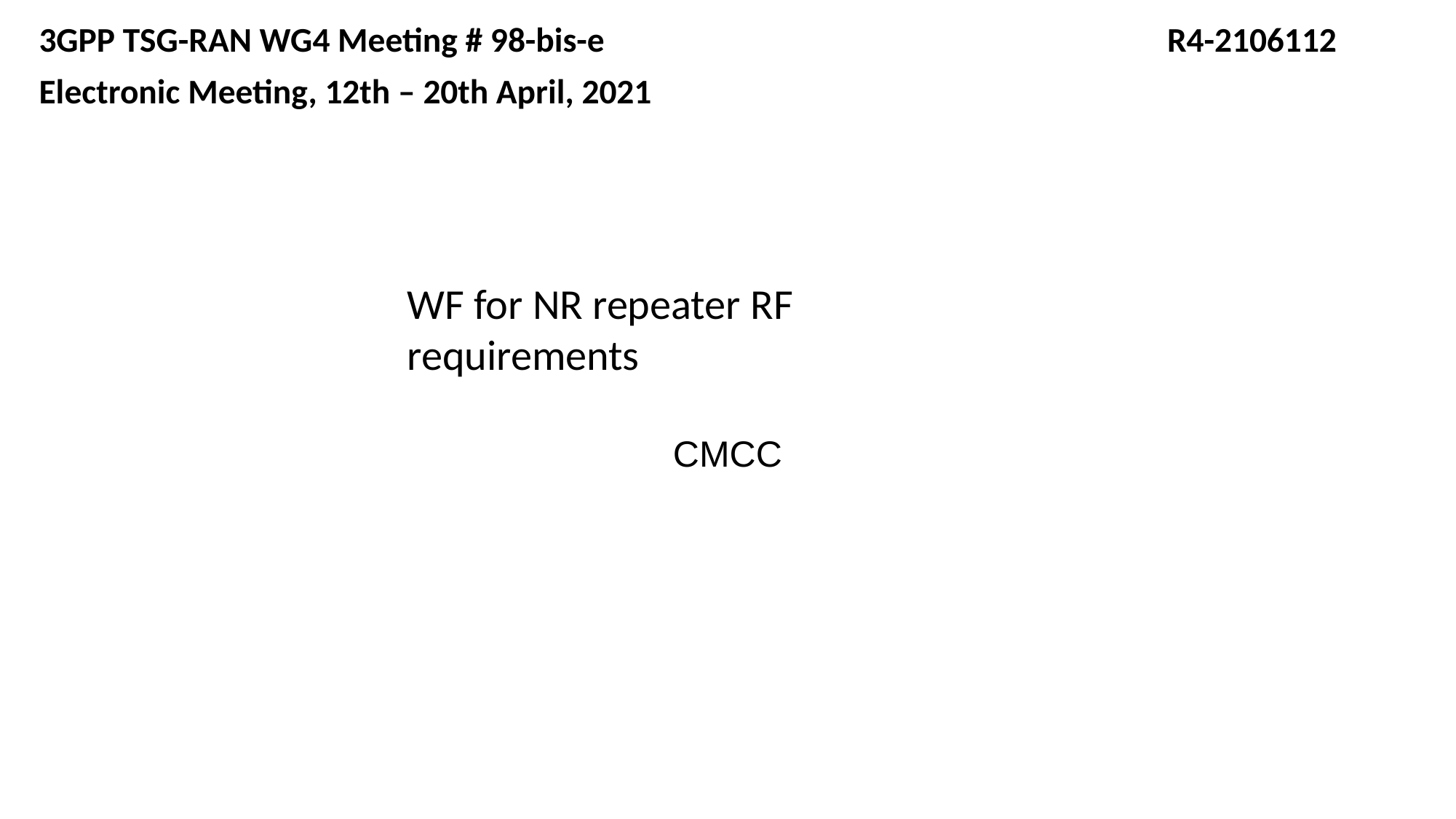

3GPP TSG-RAN WG4 Meeting # 98-bis-e 				                         R4-2106112
Electronic Meeting, 12th – 20th April, 2021
# WF for NR repeater RF requirements
CMCC